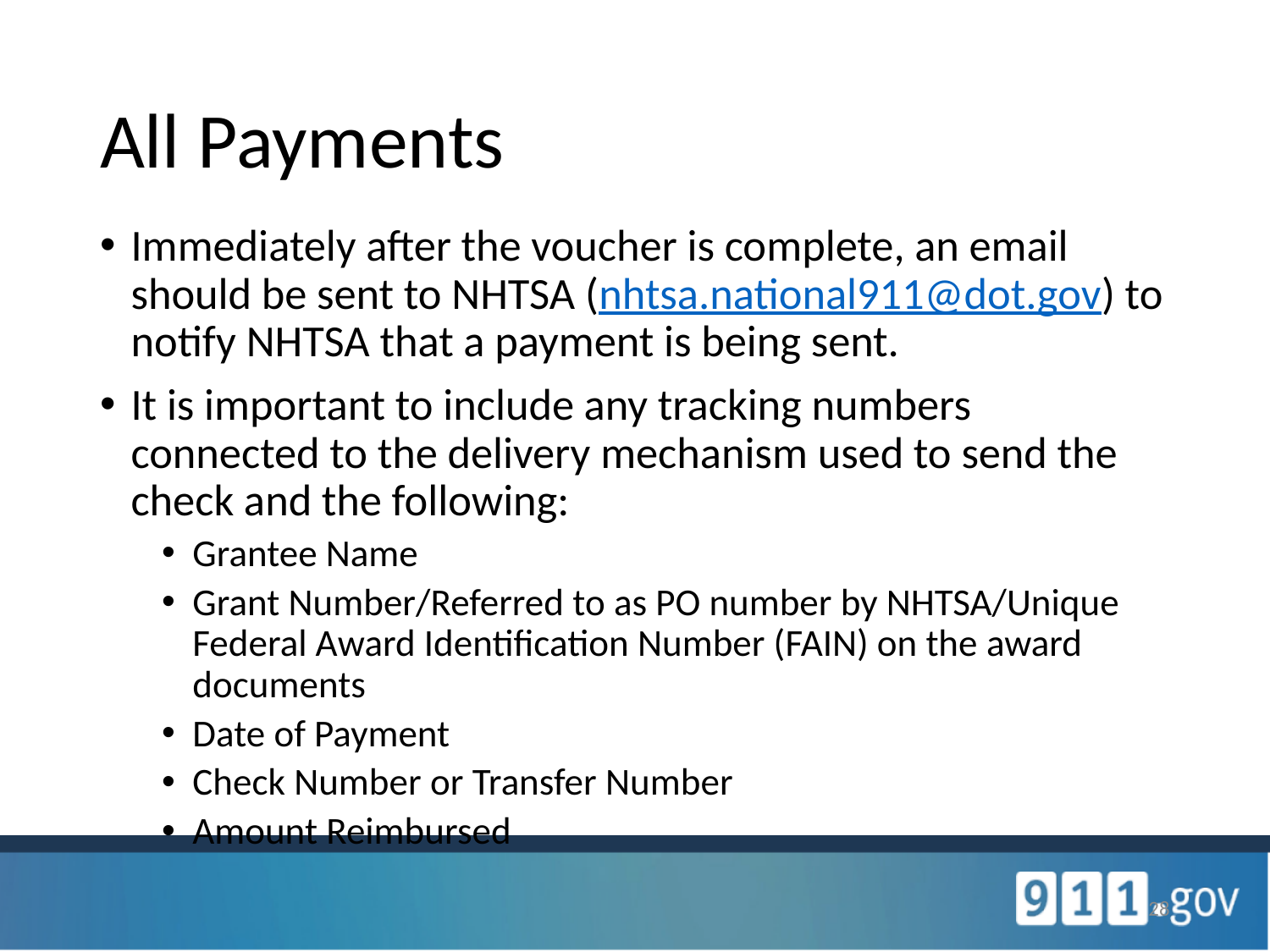

# All Payments
Immediately after the voucher is complete, an email should be sent to NHTSA (nhtsa.national911@dot.gov) to notify NHTSA that a payment is being sent.
It is important to include any tracking numbers connected to the delivery mechanism used to send the check and the following:
Grantee Name
Grant Number/Referred to as PO number by NHTSA/Unique Federal Award Identification Number (FAIN) on the award documents
Date of Payment
Check Number or Transfer Number
Amount Reimbursed

28